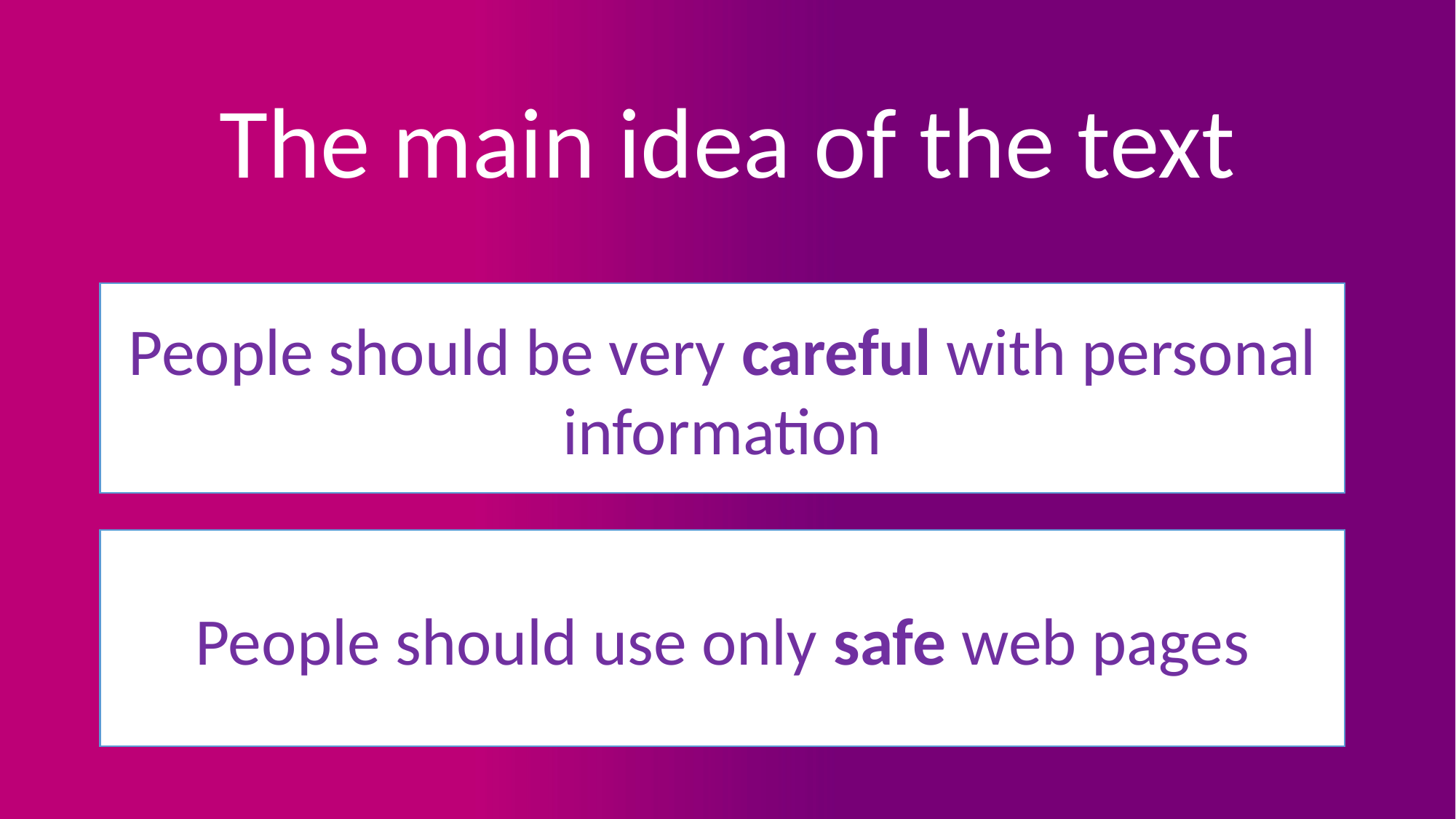

# The main idea of the text

People should be very careful with personal information
People should use only safe web pages